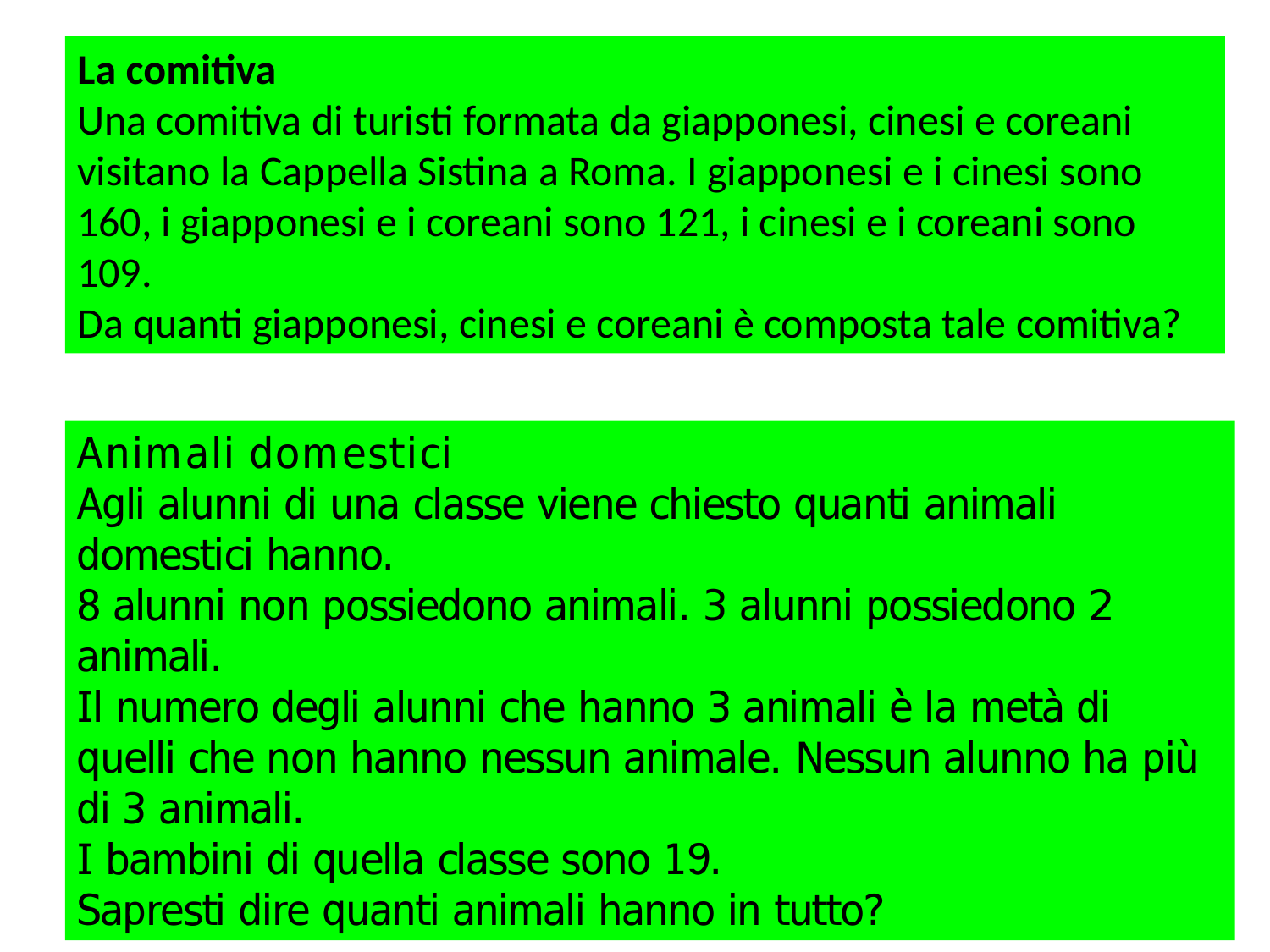

La comitiva
Una comitiva di turisti formata da giapponesi, cinesi e coreani visitano la Cappella Sistina a Roma. I giapponesi e i cinesi sono 160, i giapponesi e i coreani sono 121, i cinesi e i coreani sono 109.
Da quanti giapponesi, cinesi e coreani è composta tale comitiva?
Animali domestici
Agli alunni di una classe viene chiesto quanti animali domestici hanno.
8 alunni non possiedono animali. 3 alunni possiedono 2 animali.
Il numero degli alunni che hanno 3 animali è la metà di quelli che non hanno nessun animale. Nessun alunno ha più di 3 animali.
I bambini di quella classe sono 19.
Sapresti dire quanti animali hanno in tutto?